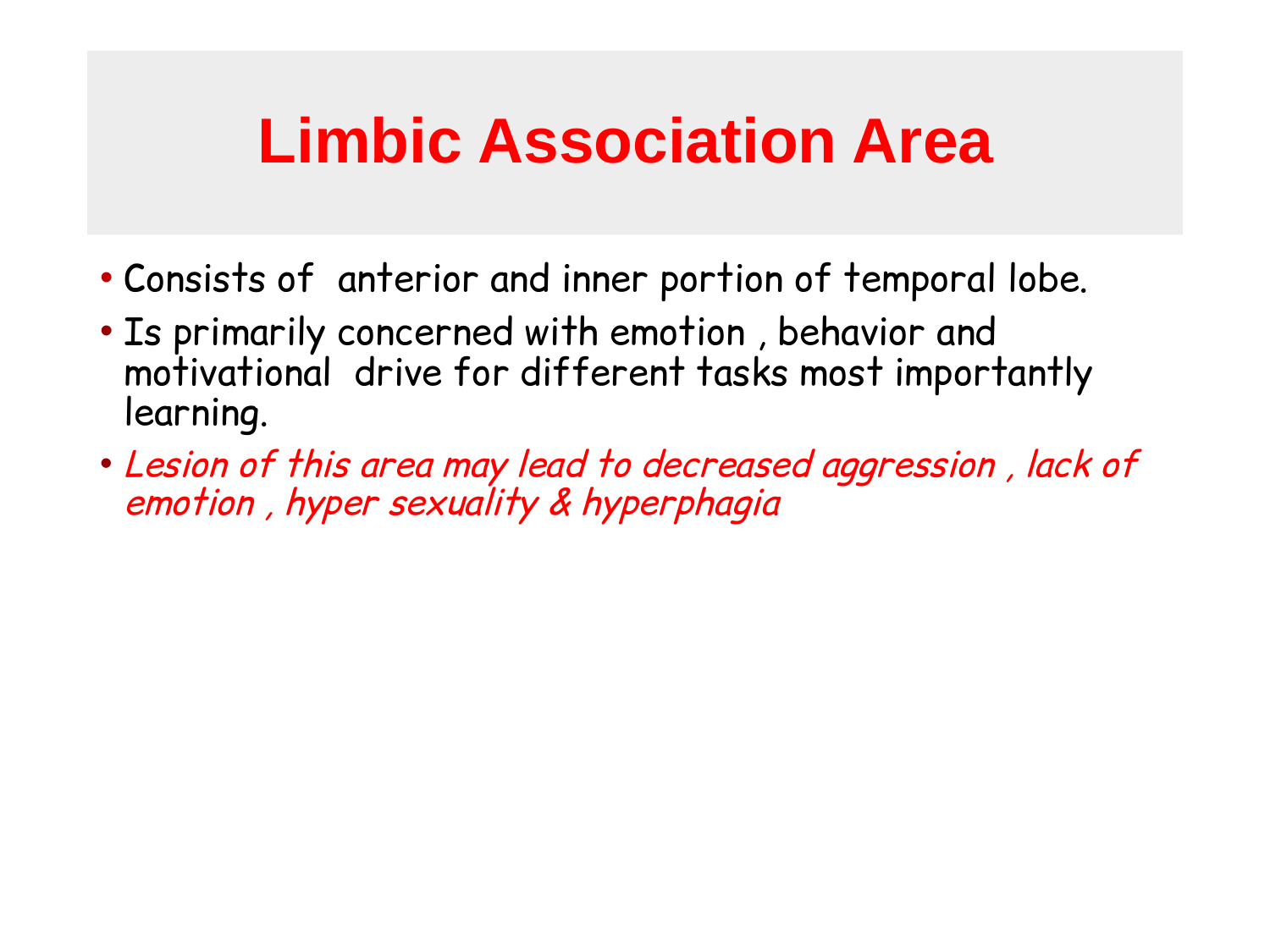

# Limbic Association Area
Consists of  anterior and inner portion of temporal lobe.
Is primarily concerned with emotion , behavior and motivational  drive for different tasks most importantly learning.
Lesion of this area may lead to decreased aggression , lack of emotion , hyper sexuality & hyperphagia